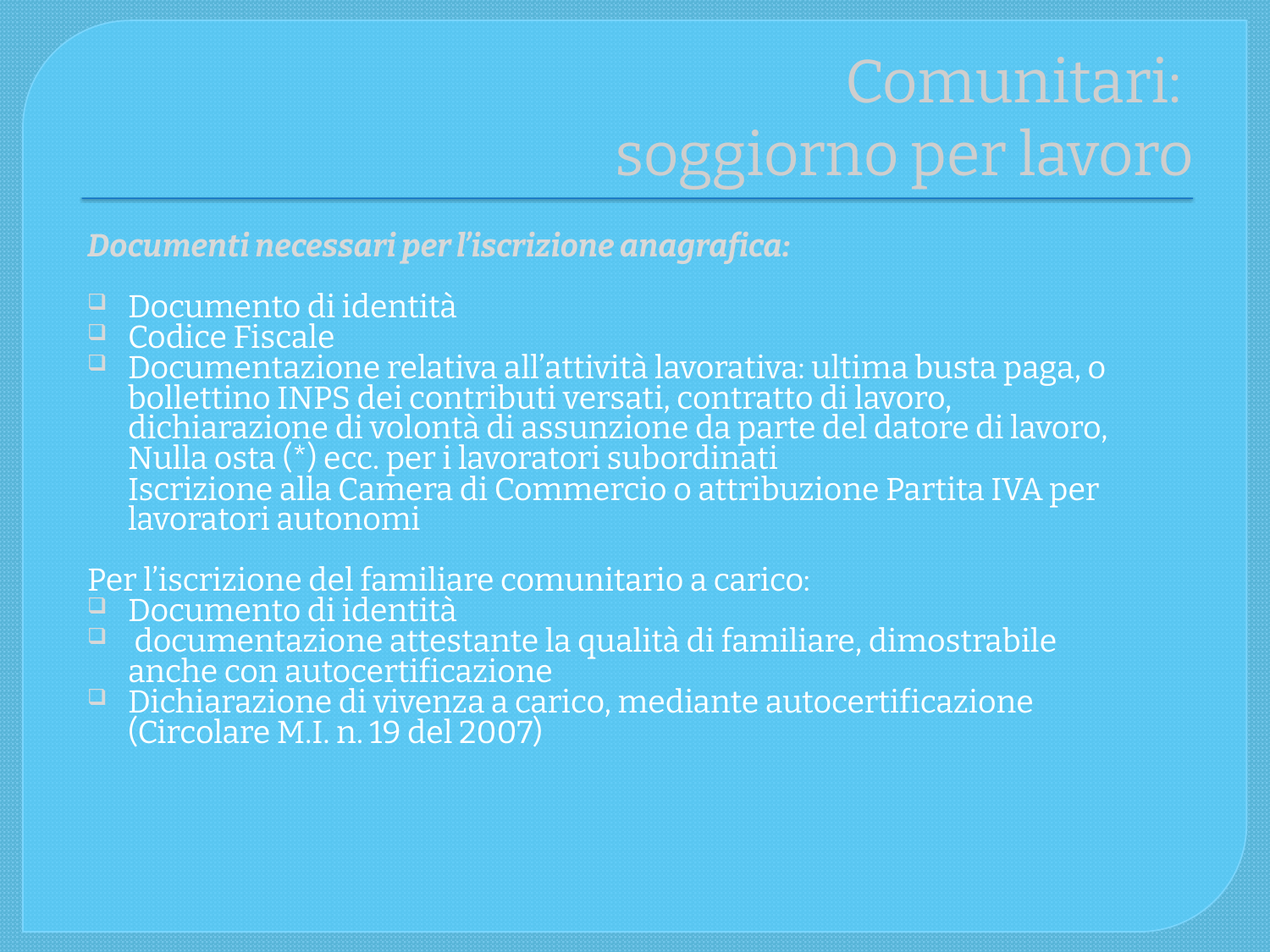

# Comunitari: soggiorno per lavoro
Documenti necessari per l’iscrizione anagrafica:

Documento di identità
Codice Fiscale
Documentazione relativa all’attività lavorativa: ultima busta paga, o bollettino INPS dei contributi versati, contratto di lavoro, dichiarazione di volontà di assunzione da parte del datore di lavoro, Nulla osta (*) ecc. per i lavoratori subordinati                                                   Iscrizione alla Camera di Commercio o attribuzione Partita IVA per lavoratori autonomi

Per l’iscrizione del familiare comunitario a carico:
Documento di identità
 documentazione attestante la qualità di familiare, dimostrabile anche con autocertificazione
Dichiarazione di vivenza a carico, mediante autocertificazione (Circolare M.I. n. 19 del 2007)